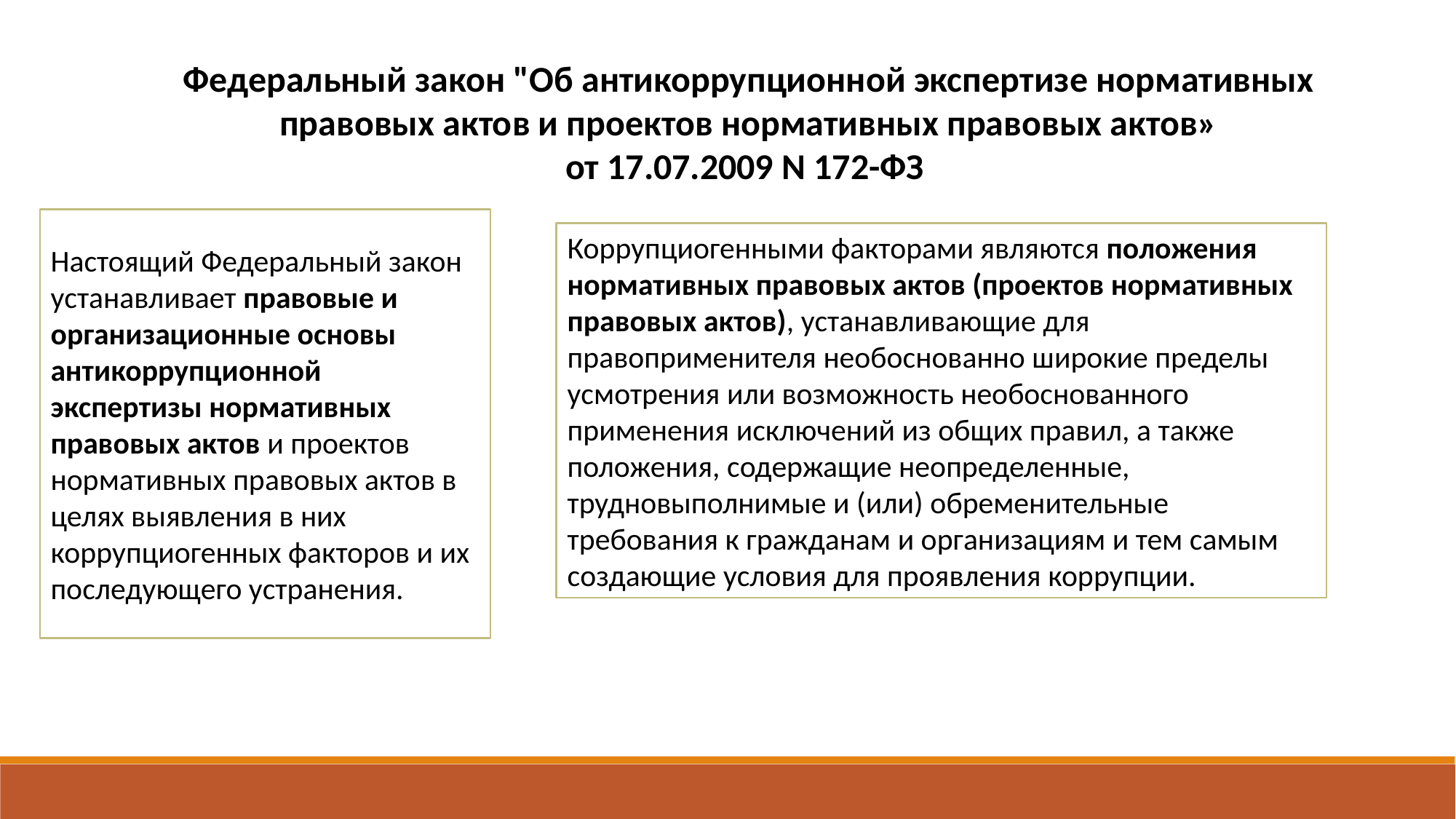

Федеральный закон "Об антикоррупционной экспертизе нормативных правовых актов и проектов нормативных правовых актов»
от 17.07.2009 N 172-ФЗ
Настоящий Федеральный закон устанавливает правовые и организационные основы антикоррупционной экспертизы нормативных правовых актов и проектов нормативных правовых актов в целях выявления в них коррупциогенных факторов и их последующего устранения.
Коррупциогенными факторами являются положения нормативных правовых актов (проектов нормативных правовых актов), устанавливающие для правоприменителя необоснованно широкие пределы усмотрения или возможность необоснованного применения исключений из общих правил, а также положения, содержащие неопределенные, трудновыполнимые и (или) обременительные требования к гражданам и организациям и тем самым создающие условия для проявления коррупции.